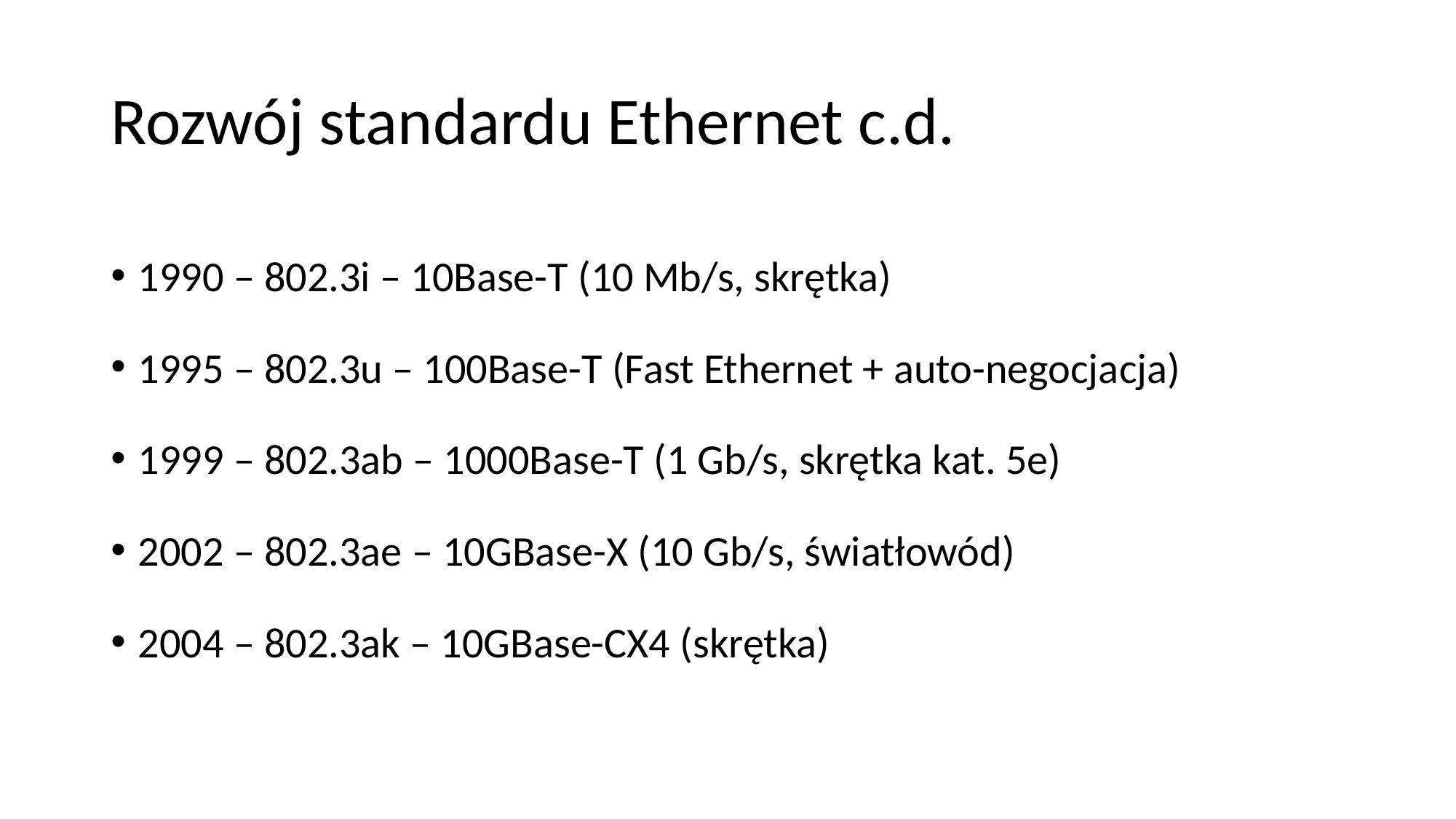

# Rozwój standardu Ethernet c.d.
1990 – 802.3i – 10Base-T (10 Mb/s, skrętka)
1995 – 802.3u – 100Base-T (Fast Ethernet + auto-negocjacja)
1999 – 802.3ab – 1000Base-T (1 Gb/s, skrętka kat. 5e)
2002 – 802.3ae – 10GBase-X (10 Gb/s, światłowód)
2004 – 802.3ak – 10GBase-CX4 (skrętka)